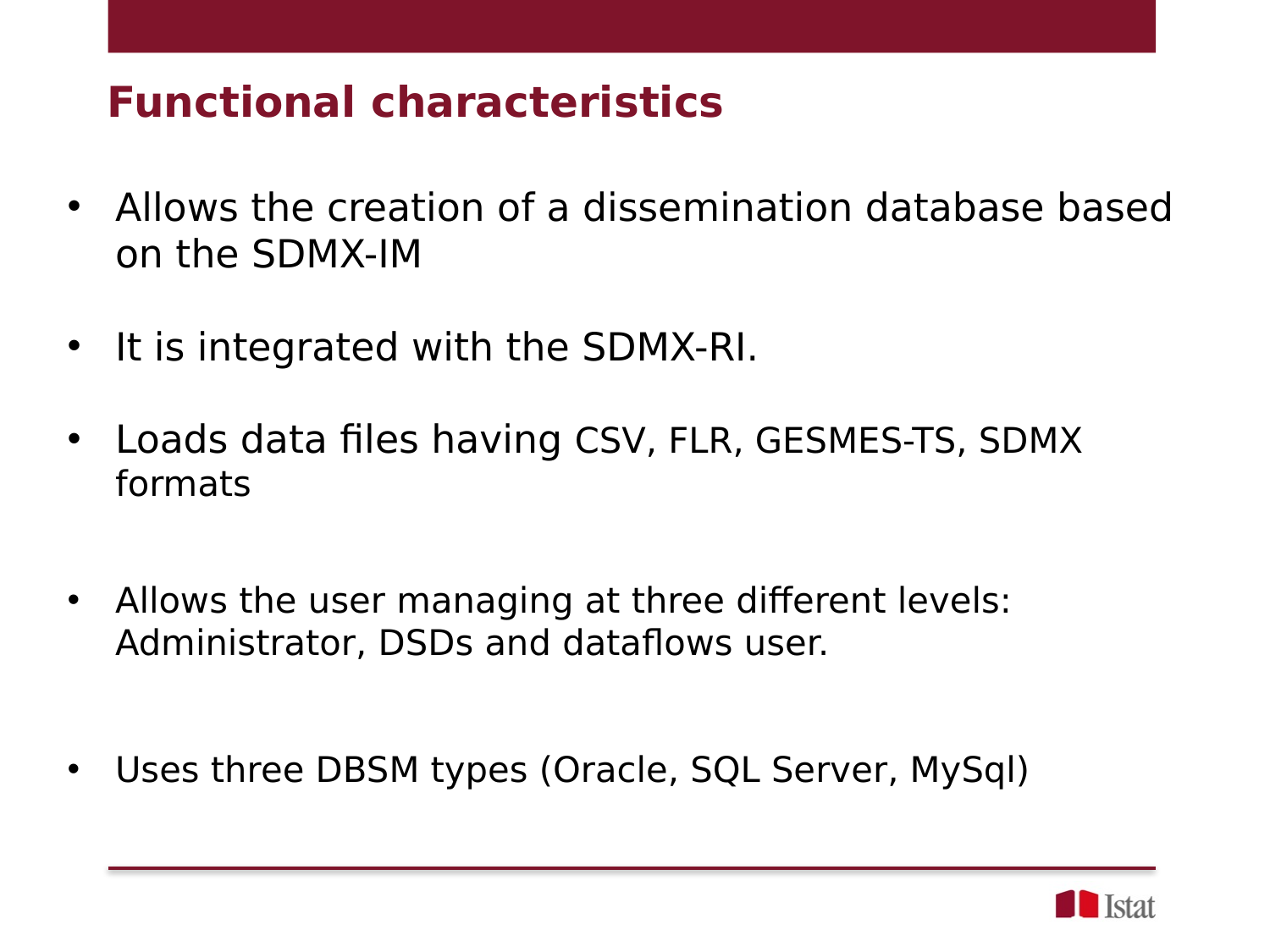

Functional characteristics
Allows the creation of a dissemination database based on the SDMX-IM

It is integrated with the SDMX-RI.

Loads data files having CSV, FLR, GESMES-TS, SDMX formats

Allows the user managing at three different levels: Administrator, DSDs and dataflows user.

Uses three DBSM types (Oracle, SQL Server, MySql)